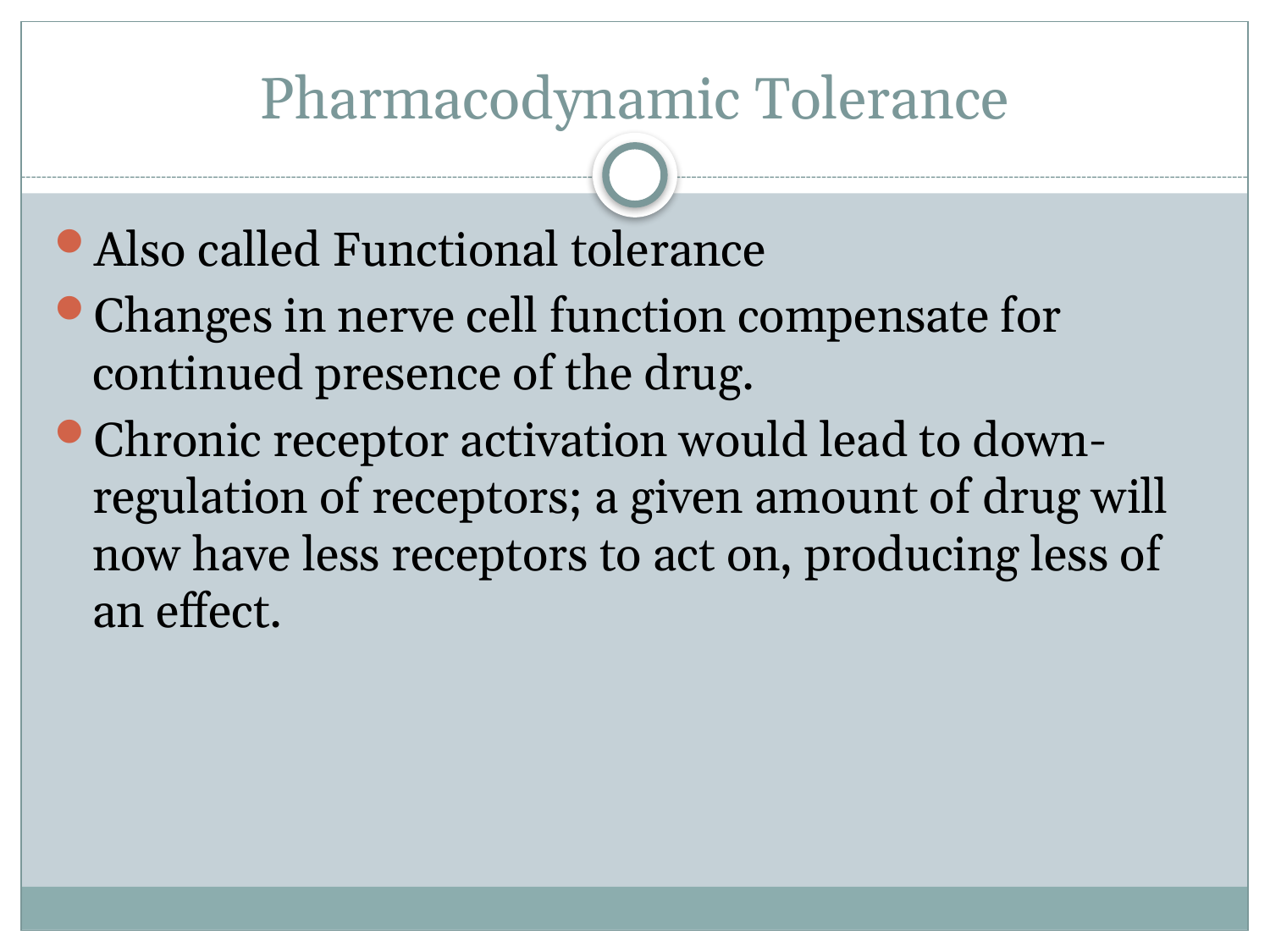

# Pharmacodynamic Tolerance
Also called Functional tolerance
Changes in nerve cell function compensate for continued presence of the drug.
Chronic receptor activation would lead to down-regulation of receptors; a given amount of drug will now have less receptors to act on, producing less of an effect.